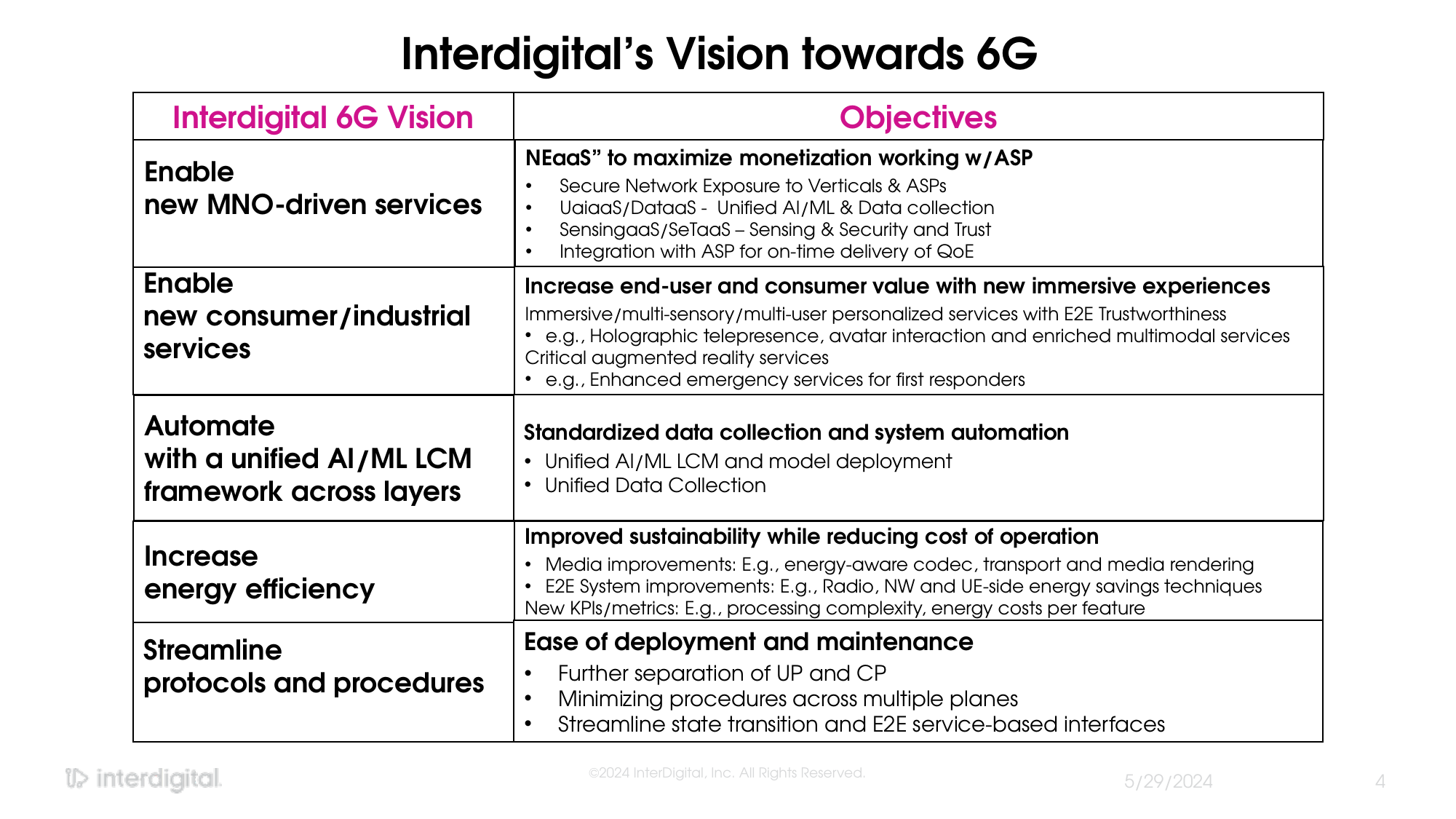

# Interdigital’s Vision towards 6G
Interdigital 6G Vision
Objectives
Enable
new MNO-driven services

NEaaS” to maximize monetization working w/ASP
Secure Network Exposure to Verticals & ASPs
UaiaaS/DataaS -  Unified AI/ML & Data collection
SensingaaS/SeTaaS – Sensing & Security and Trust
Integration with ASP for on-time delivery of QoE
Increase end-user and consumer value with new immersive experiences
Immersive/multi-sensory/multi-user personalized services with E2E Trustworthiness
e.g., Holographic telepresence, avatar interaction and enriched multimodal services
Critical augmented reality services
e.g., Enhanced emergency services for first responders
Enable
new consumer/industrial services

Standardized data collection and system automation
Unified AI/ML LCM and model deployment
Unified Data Collection
Automate
with a unified AI/ML LCM framework across layers
Improved sustainability while reducing cost of operation
Media improvements: E.g., energy-aware codec, transport and media rendering
E2E System improvements: E.g., Radio, NW and UE-side energy savings techniques
New KPIs/metrics: E.g., processing complexity, energy costs per feature
Increase
energy efficiency
Ease of deployment and maintenance
Further separation of UP and CP
Minimizing procedures across multiple planes
Streamline state transition and E2E service-based interfaces
Streamline
protocols and procedures

©2024 InterDigital, Inc. All Rights Reserved.
5/29/2024
4